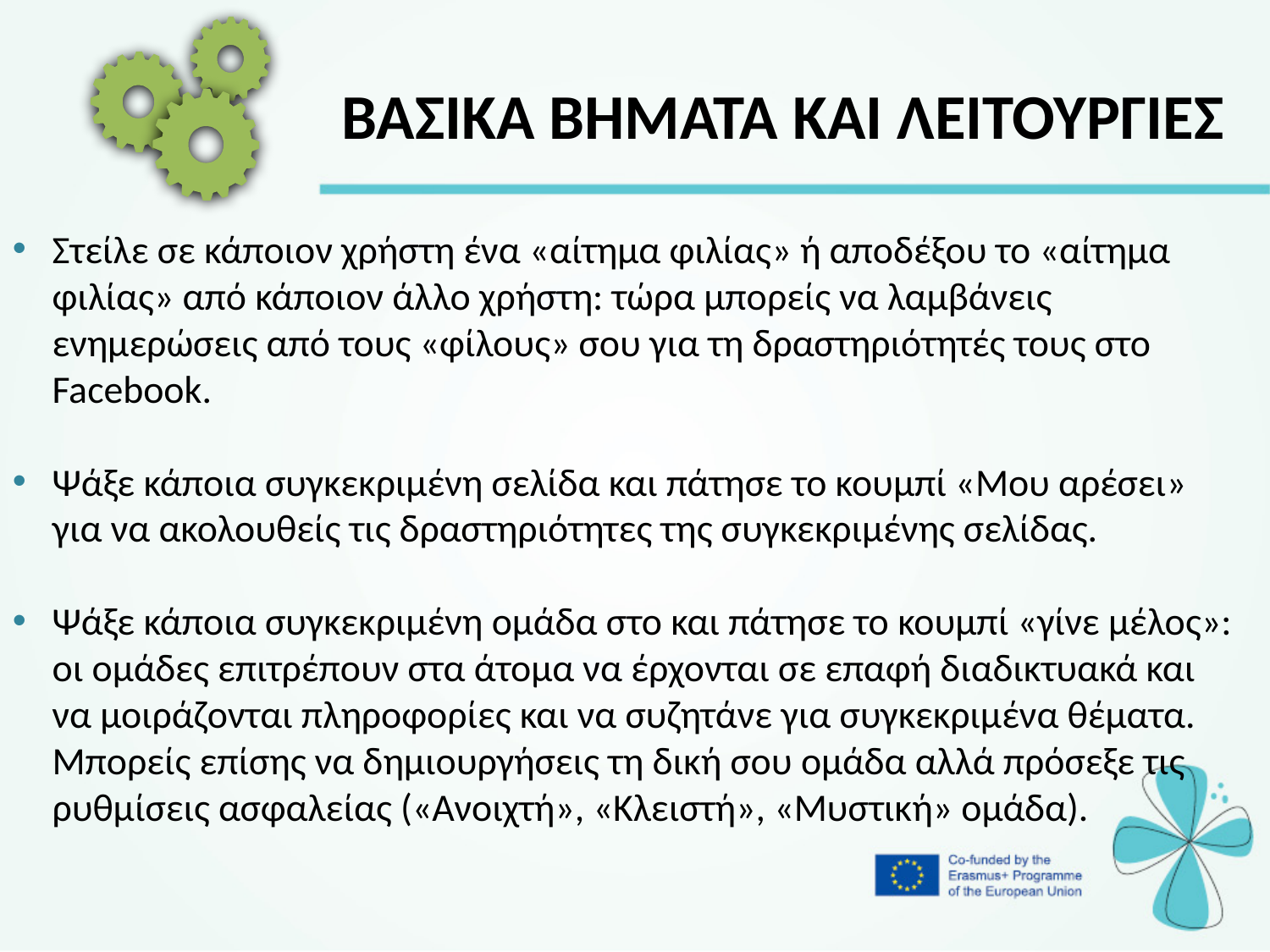

ΒΑΣΙΚΑ ΒΗΜΑΤΑ ΚΑΙ ΛΕΙΤΟΥΡΓΙΕΣ
Στείλε σε κάποιον χρήστη ένα «αίτημα φιλίας» ή αποδέξου το «αίτημα φιλίας» από κάποιον άλλο χρήστη: τώρα μπορείς να λαμβάνεις ενημερώσεις από τους «φίλους» σου για τη δραστηριότητές τους στο Facebook.

Ψάξε κάποια συγκεκριμένη σελίδα και πάτησε το κουμπί «Μου αρέσει» για να ακολουθείς τις δραστηριότητες της συγκεκριμένης σελίδας.

Ψάξε κάποια συγκεκριμένη ομάδα στο και πάτησε το κουμπί «γίνε μέλος»: οι ομάδες επιτρέπουν στα άτομα να έρχονται σε επαφή διαδικτυακά και να μοιράζονται πληροφορίες και να συζητάνε για συγκεκριμένα θέματα. Μπορείς επίσης να δημιουργήσεις τη δική σου ομάδα αλλά πρόσεξε τις ρυθμίσεις ασφαλείας («Ανοιχτή», «Κλειστή», «Μυστική» ομάδα).